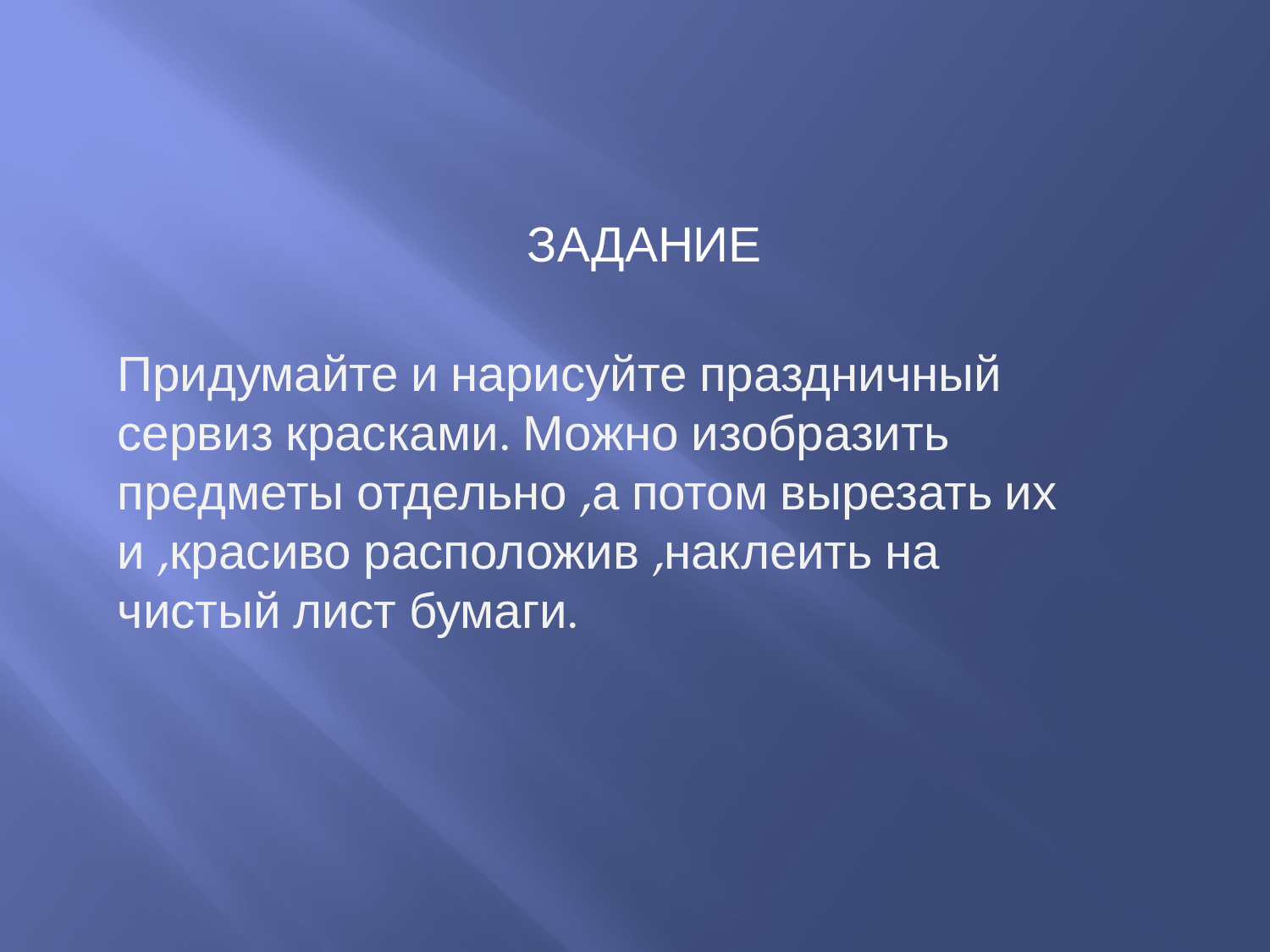

ЗАДАНИЕ
Придумайте и нарисуйте праздничный сервиз красками. Можно изобразить предметы отдельно ,а потом вырезать их и ,красиво расположив ,наклеить на чистый лист бумаги.